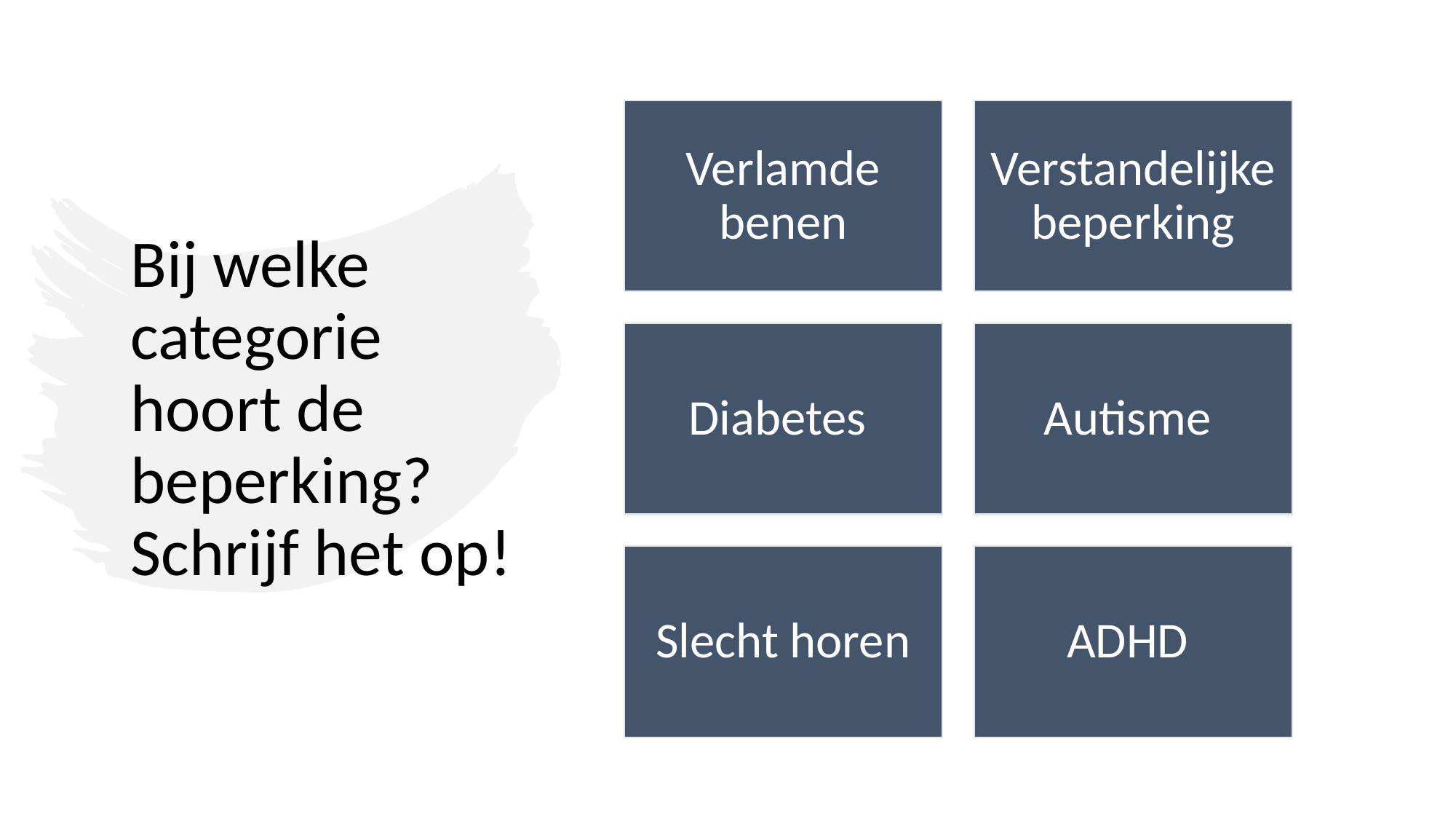

# Bij welke categorie hoort de beperking? Schrijf het op!
Verlamde benen
Verstandelijke beperking
Diabetes
Autisme
Slecht horen
ADHD